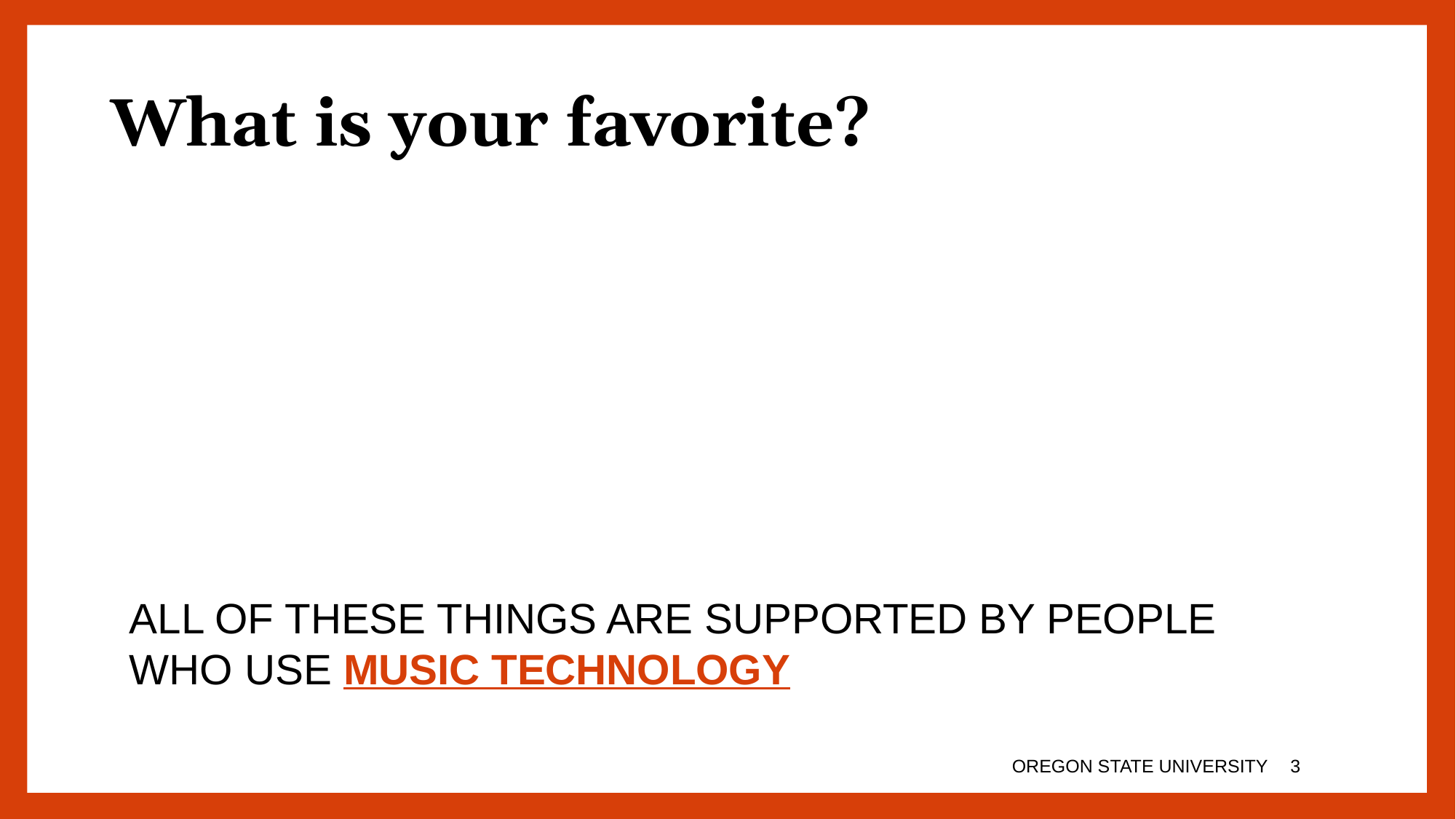

# What is your favorite?
ALL OF THESE THINGS ARE SUPPORTED BY PEOPLE WHO USE MUSIC TECHNOLOGY
ALL OF THESE
OREGON STATE UNIVERSITY
3